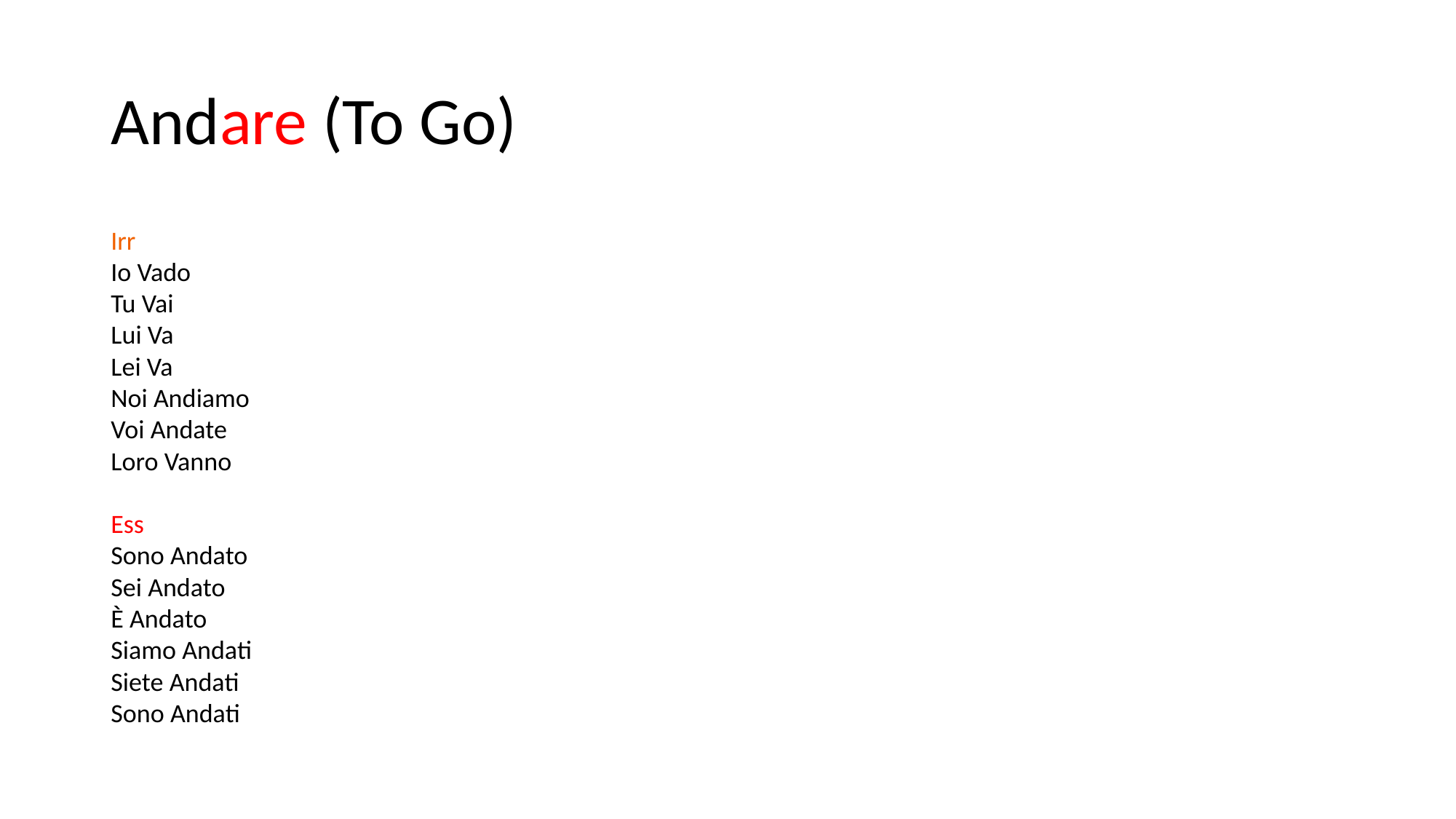

# Andare (To Go)
Irr
Io Vado
Tu Vai
Lui Va
Lei Va
Noi Andiamo
Voi Andate
Loro Vanno

Ess
Sono Andato
Sei Andato
È Andato
Siamo Andati
Siete Andati
Sono Andati